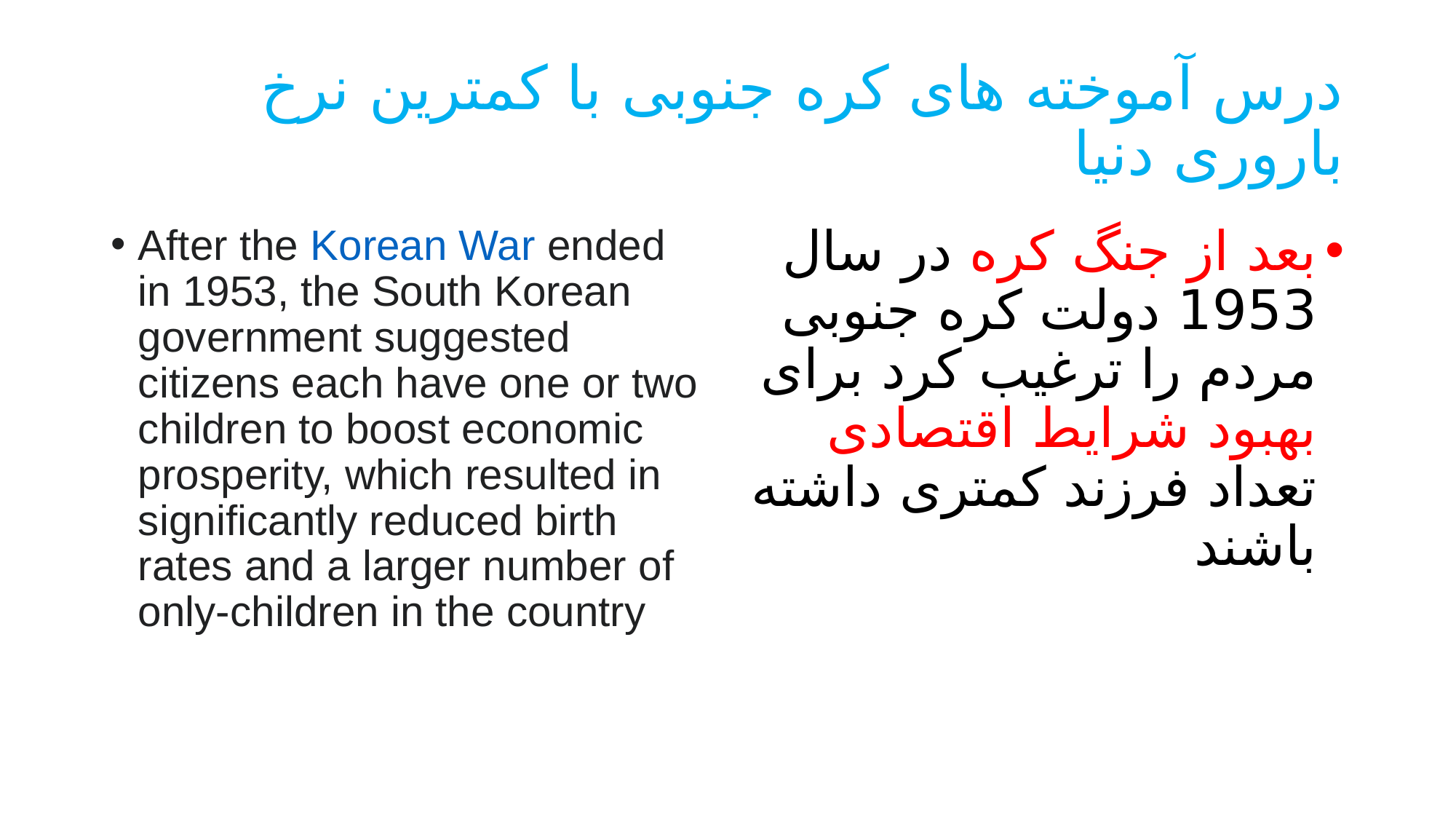

# درس آموخته های کره جنوبی با کمترین نرخ باروری دنیا
After the Korean War ended in 1953, the South Korean government suggested citizens each have one or two children to boost economic prosperity, which resulted in significantly reduced birth rates and a larger number of only-children in the country
بعد از جنگ کره در سال 1953 دولت کره جنوبی مردم را ترغیب کرد برای بهبود شرایط اقتصادی تعداد فرزند کمتری داشته باشند